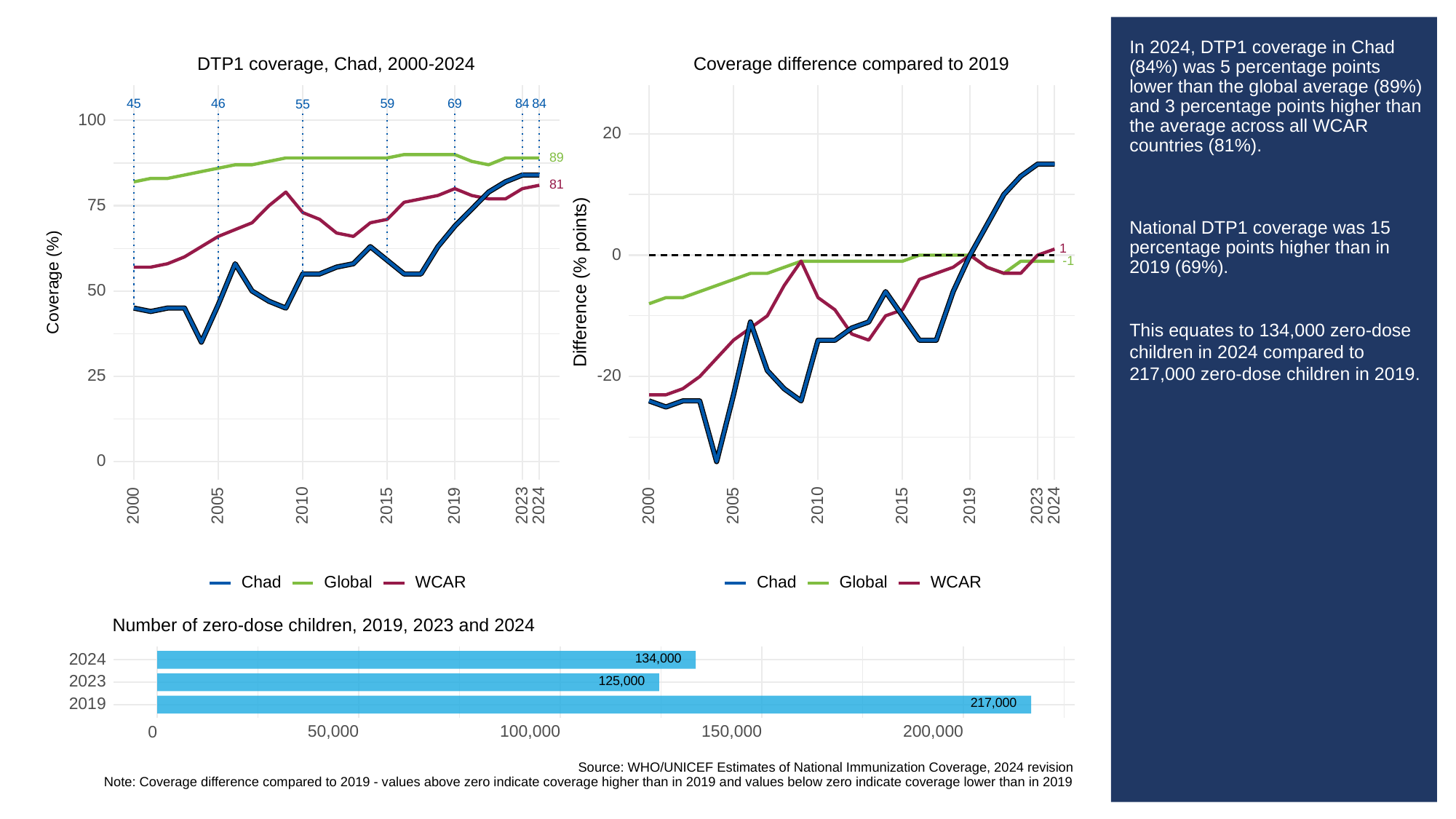

# In 2024, DTP1 coverage in Chad (84%) was 5 percentage points lower than the global average (89%) and 3 percentage points higher than the average across all WCAR countries (81%).

National DTP1 coverage was 15 percentage points higher than in 2019 (69%).

This equates to 134,000 zero-dose children in 2024 compared to 217,000 zero-dose children in 2019.

DTP1 coverage, Chad, 2000-2024
Coverage difference compared to 2019

46
59
69
84
84
45
55

100

20

89

81

75

1

0

-1
Difference (% points)
Coverage (%)
50

25
-20

0

2023
2023
2000
2005
2010
2015
2019
2024
2000
2005
2010
2015
2019
2024
Chad
Global
WCAR
Chad
Global
WCAR

Number of zero-dose children, 2019, 2023 and 2024

134,000
2024

125,000
2023

217,000
2019

50,000
100,000
150,000
200,000
0
Source: WHO/UNICEF Estimates of National Immunization Coverage, 2024 revision
Note: Coverage difference compared to 2019 - values above zero indicate coverage higher than in 2019 and values below zero indicate coverage lower than in 2019